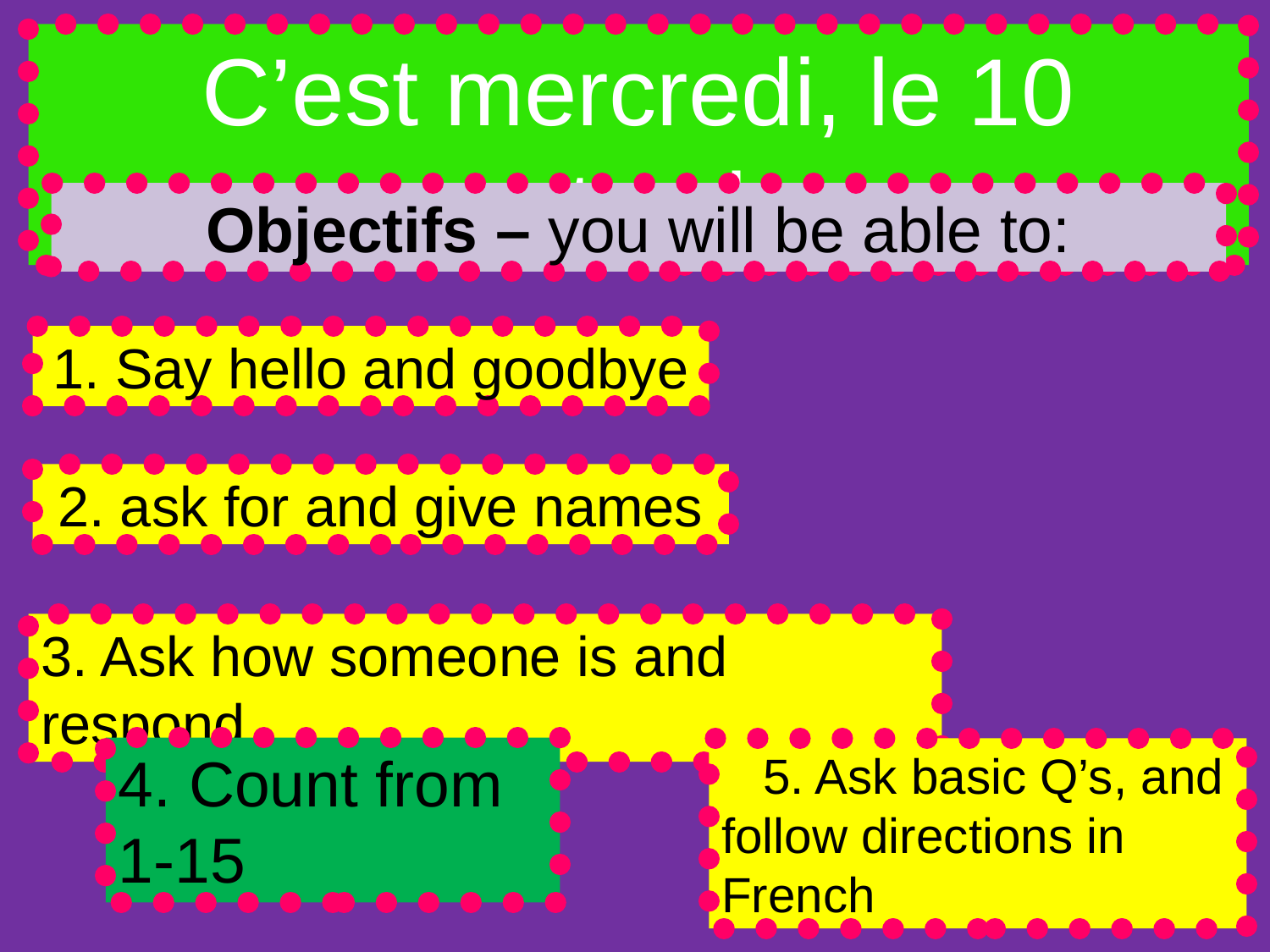

C’est mercredi, le 10 septembre
Objectifs – you will be able to:
1. Say hello and goodbye
2. ask for and give names
3. Ask how someone is and respond
4. Count from  1-15
   5. Ask basic Q’s, and follow directions in French